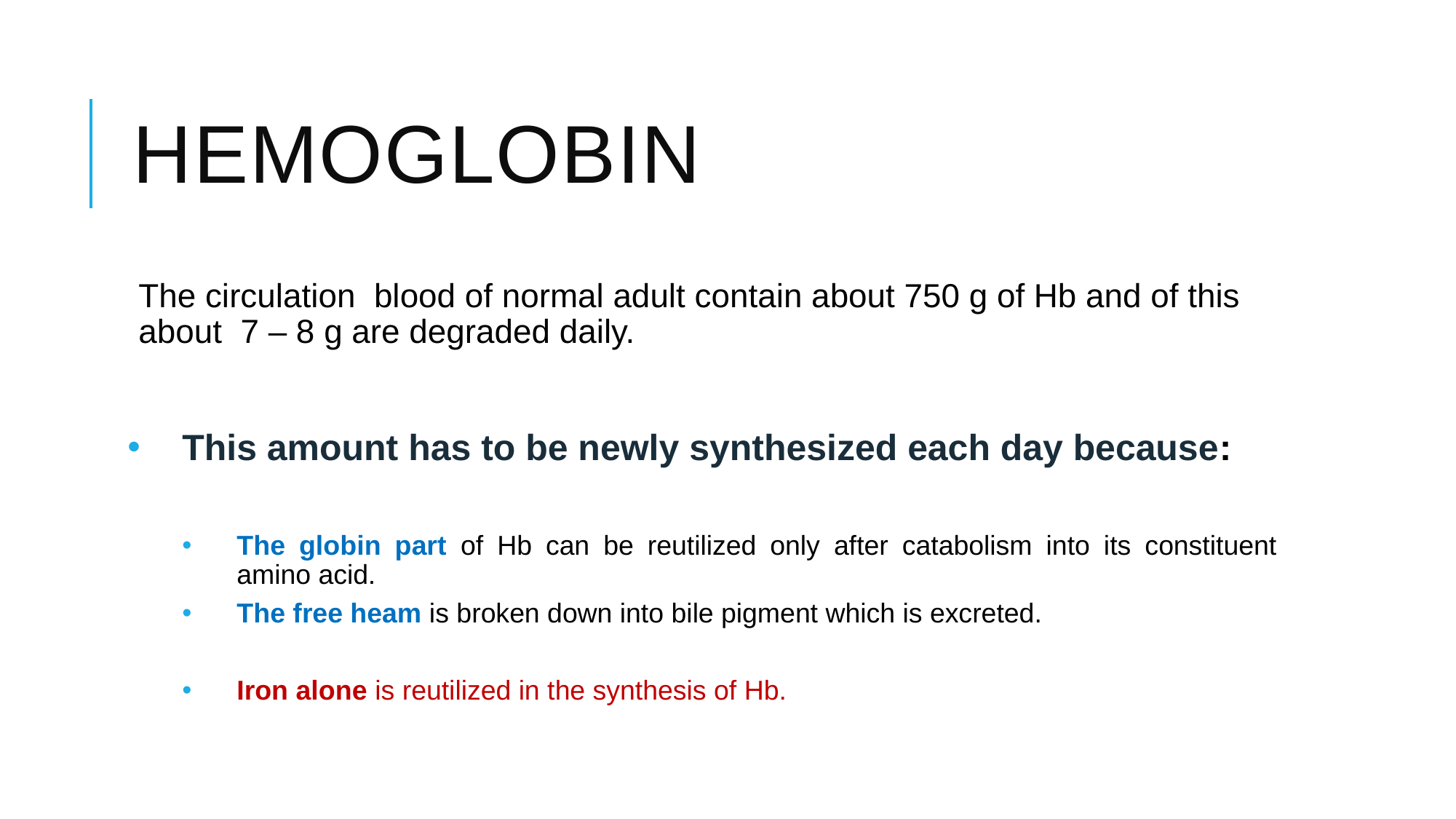

# Hemoglobin
The circulation  blood of normal adult contain about 750 g of Hb and of this about  7 – 8 g are degraded daily.

This amount has to be newly synthesized each day because:

The globin part of Hb can be reutilized only after catabolism into its constituent amino acid.
The free heam is broken down into bile pigment which is excreted.

Iron alone is reutilized in the synthesis of Hb.